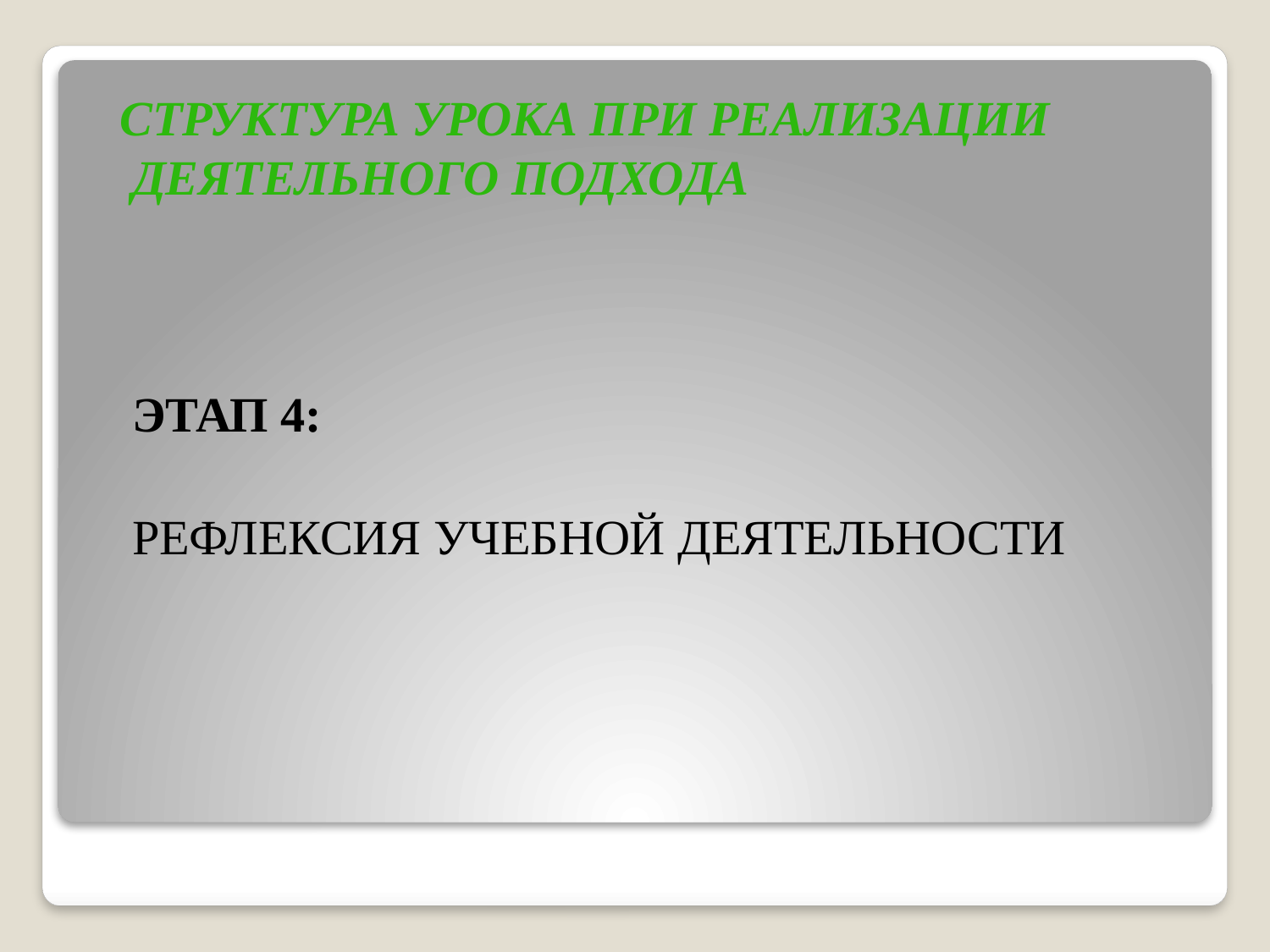

Структура урока при реализации деятельного подхода
Этап 4:
рефлексия учебной деятельности